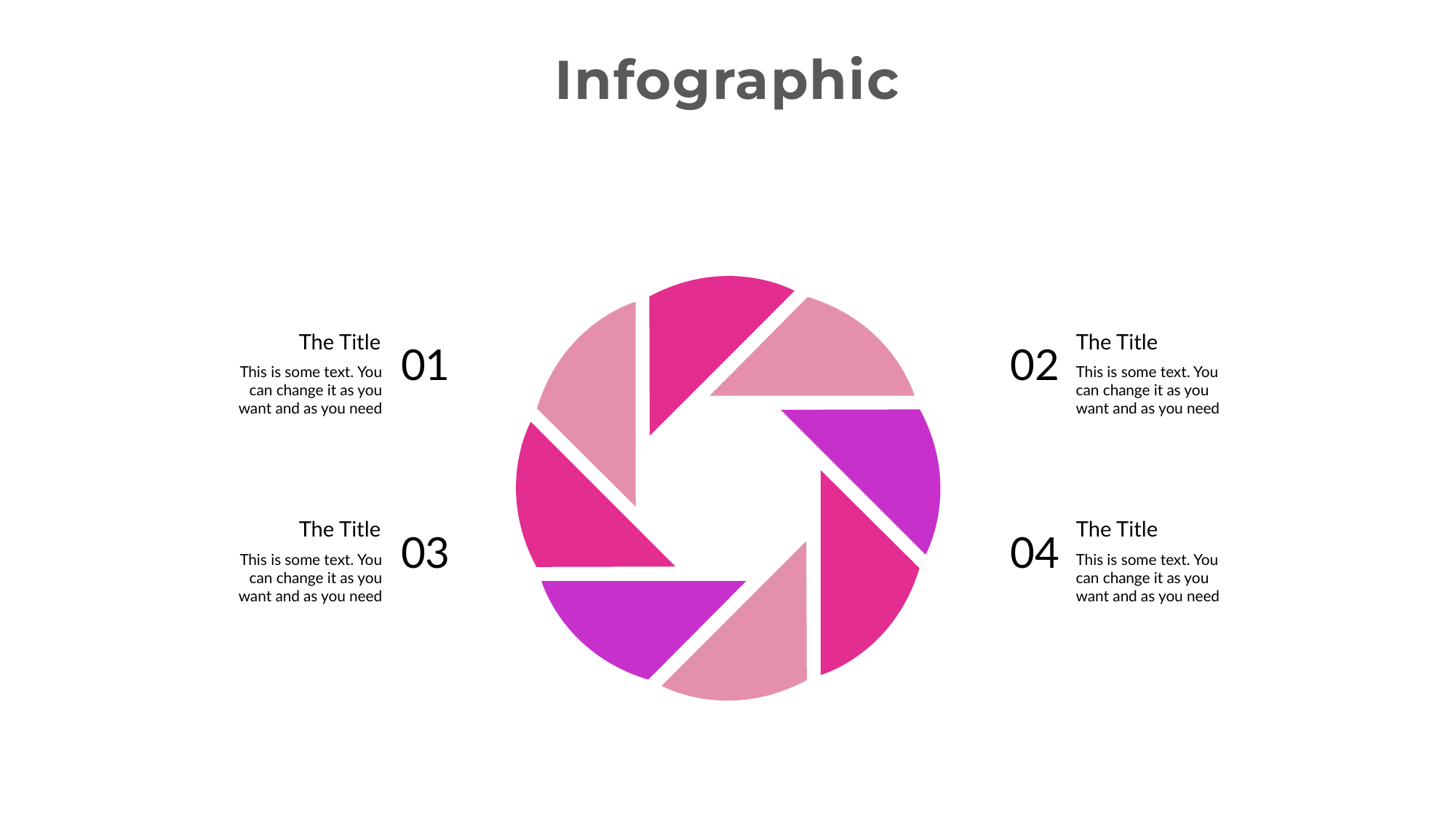

Infographic

The Title
The Title
01
02
This is some text. You can change it as you want and as you need
This is some text. You can change it as you want and as you need
The Title
The Title
03
04
This is some text. You can change it as you want and as you need
This is some text. You can change it as you want and as you need